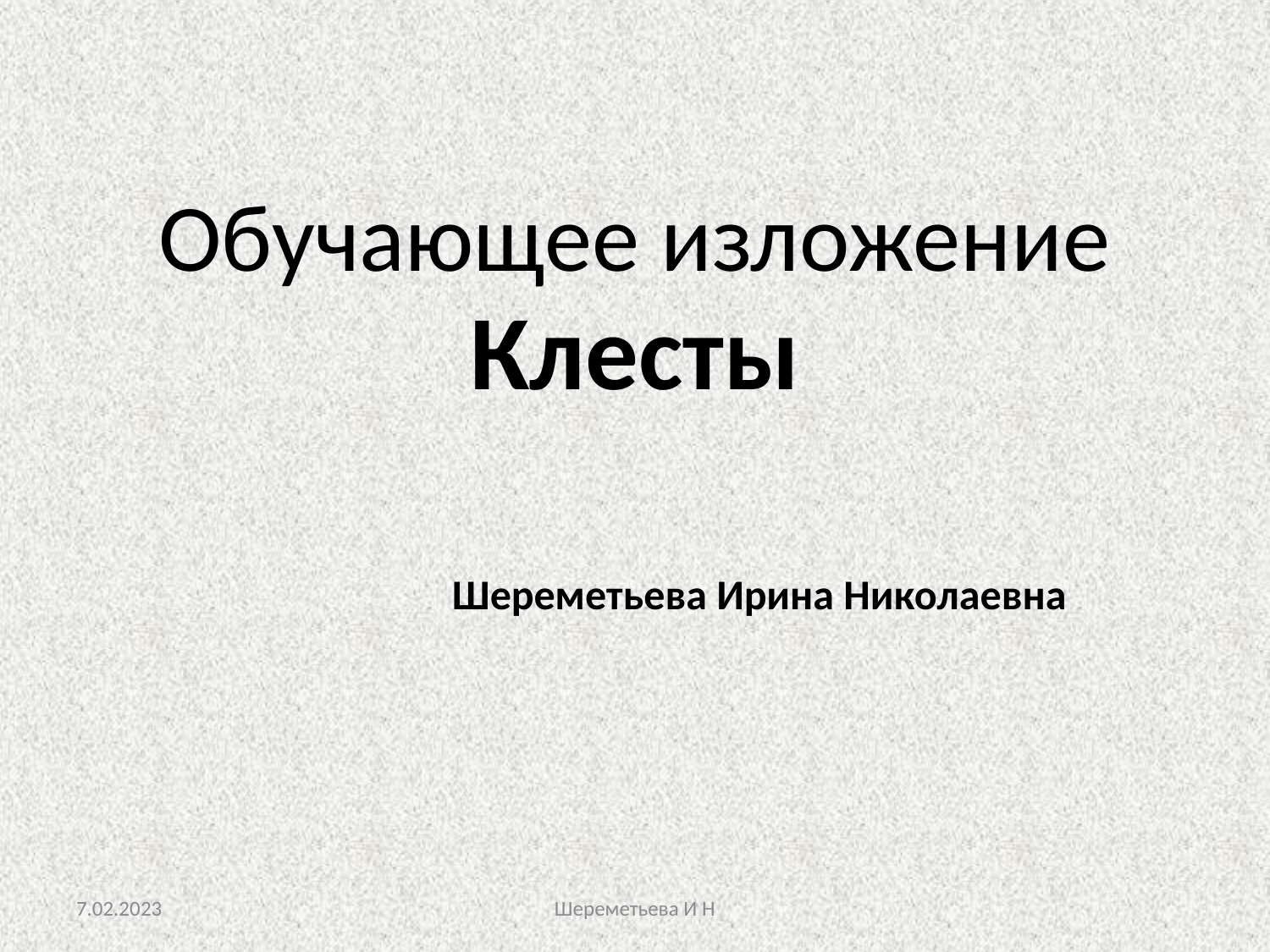

# Обучающее изложение
Клесты

Шереметьева Ирина Николаевна

7.02.2023
Шереметьева И Н